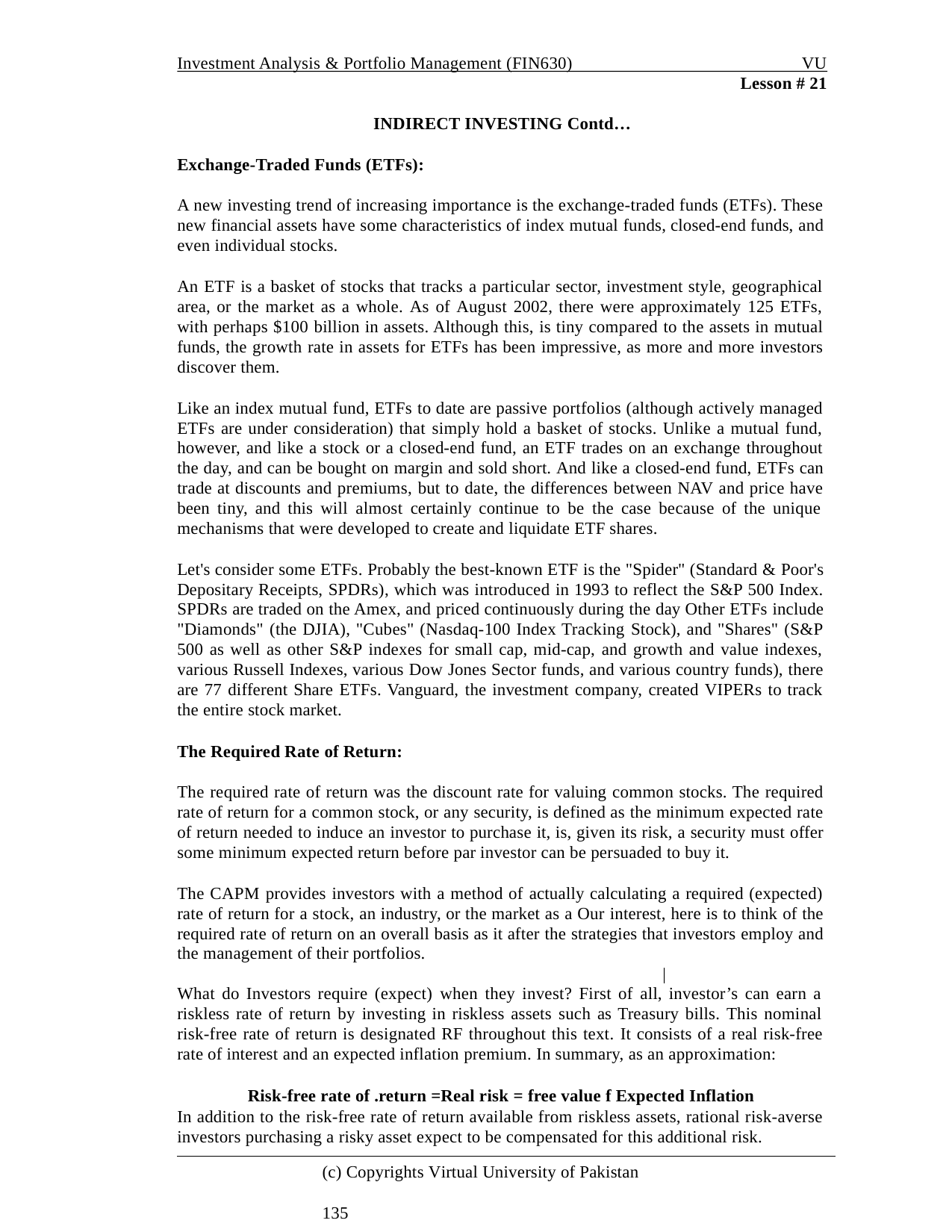

Investment Analysis & Portfolio Management (FIN630)
VU
Lesson # 21

INDIRECT INVESTING Contd…

Exchange-Traded Funds (ETFs):

A new investing trend of increasing importance is the exchange-traded funds (ETFs). These  new financial assets have some characteristics of index mutual funds, closed-end funds, and  even individual stocks.

An ETF is a basket of stocks that tracks a particular sector, investment style, geographical  area, or the market as a whole. As of August 2002, there were approximately 125 ETFs,  with perhaps $100 billion in assets. Although this, is tiny compared to the assets in mutual  funds, the growth rate in assets for ETFs has been impressive, as more and more investors  discover them.

Like an index mutual fund, ETFs to date are passive portfolios (although actively managed  ETFs are under consideration) that simply hold a basket of stocks. Unlike a mutual fund,  however, and like a stock or a closed-end fund, an ETF trades on an exchange throughout  the day, and can be bought on margin and sold short. And like a closed-end fund, ETFs can  trade at discounts and premiums, but to date, the differences between NAV and price have  been tiny, and this will almost certainly continue to be the case because of the unique  mechanisms that were developed to create and liquidate ETF shares.

Let's consider some ETFs. Probably the best-known ETF is the "Spider" (Standard & Poor's  Depositary Receipts, SPDRs), which was introduced in 1993 to reflect the S&P 500 Index.  SPDRs are traded on the Amex, and priced continuously during the day Other ETFs include  "Diamonds" (the DJIA), "Cubes" (Nasdaq-100 Index Tracking Stock), and "Shares" (S&P  500 as well as other S&P indexes for small cap, mid-cap, and growth and value indexes,  various Russell Indexes, various Dow Jones Sector funds, and various country funds), there  are 77 different Share ETFs. Vanguard, the investment company, created VIPERs to track  the entire stock market.

The Required Rate of Return:

The required rate of return was the discount rate for valuing common stocks. The required  rate of return for a common stock, or any security, is defined as the minimum expected rate  of return needed to induce an investor to purchase it, is, given its risk, a security must offer  some minimum expected return before par investor can be persuaded to buy it.

The CAPM provides investors with a method of actually calculating a required (expected)  rate of return for a stock, an industry, or the market as a Our interest, here is to think of the  required rate of return on an overall basis as it after the strategies that investors employ and  the management of their portfolios.
|
What do Investors require (expect) when they invest? First of all, investor’s can earn a  riskless rate of return by investing in riskless assets such as Treasury bills. This nominal  risk-free rate of return is designated RF throughout this text. It consists of a real risk-free  rate of interest and an expected inflation premium. In summary, as an approximation:

Risk-free rate of .return =Real risk = free value f Expected Inflation
In addition to the risk-free rate of return available from riskless assets, rational risk-averse  investors purchasing a risky asset expect to be compensated for this additional risk.
(c) Copyrights Virtual University of Pakistan	135